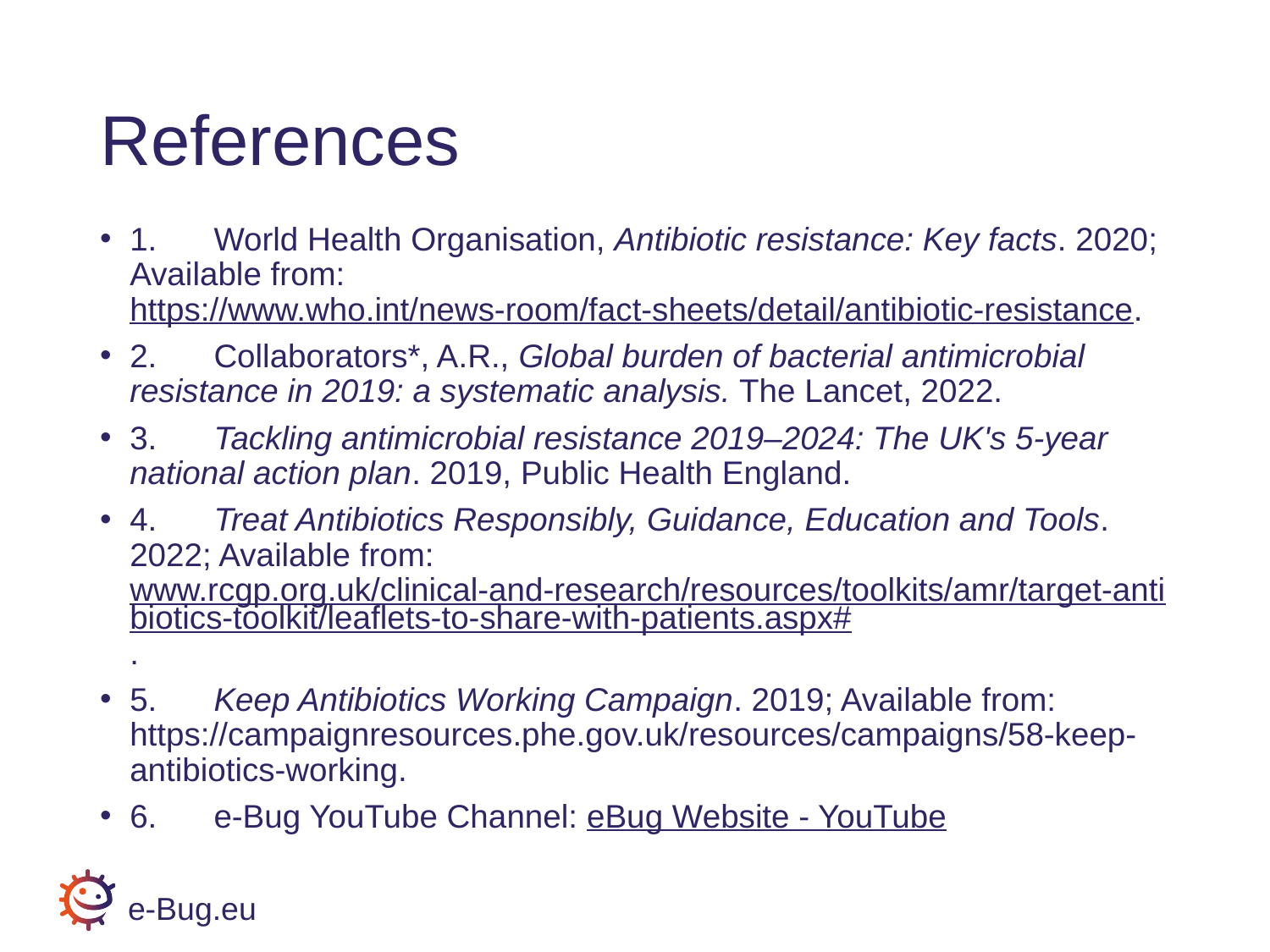

# References
1.	World Health Organisation, Antibiotic resistance: Key facts. 2020; Available from: https://www.who.int/news-room/fact-sheets/detail/antibiotic-resistance.
2.	Collaborators*, A.R., Global burden of bacterial antimicrobial resistance in 2019: a systematic analysis. The Lancet, 2022.
3.	Tackling antimicrobial resistance 2019–2024: The UK's 5-year national action plan. 2019, Public Health England.
4.	Treat Antibiotics Responsibly, Guidance, Education and Tools. 2022; Available from: www.rcgp.org.uk/clinical-and-research/resources/toolkits/amr/target-antibiotics-toolkit/leaflets-to-share-with-patients.aspx#.
5.	Keep Antibiotics Working Campaign. 2019; Available from: https://campaignresources.phe.gov.uk/resources/campaigns/58-keep-antibiotics-working.
6.	e-Bug YouTube Channel: eBug Website - YouTube

e-Bug.eu